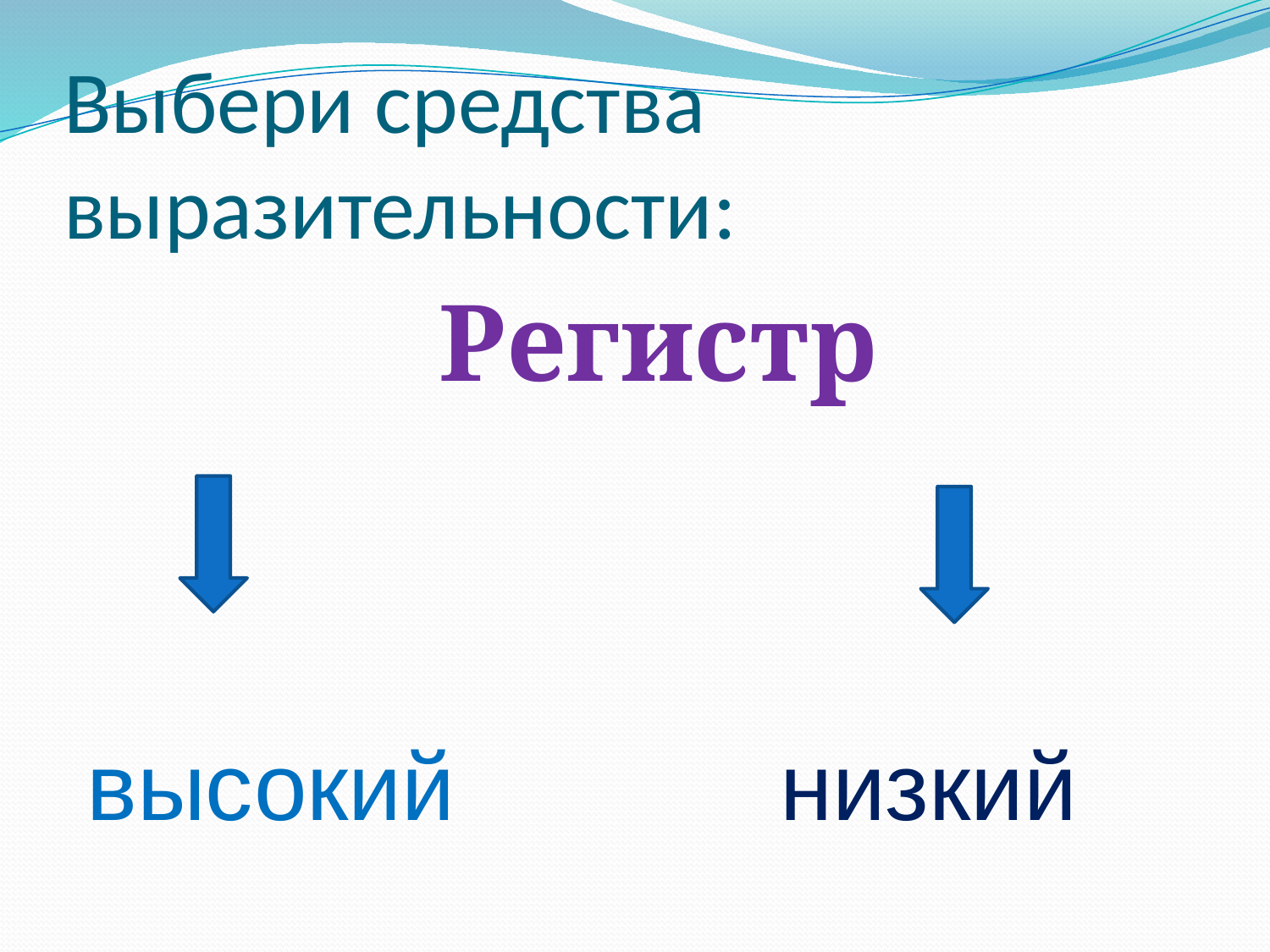

# Выбери средства выразительности:
			      Регистр

высокий
   низкий